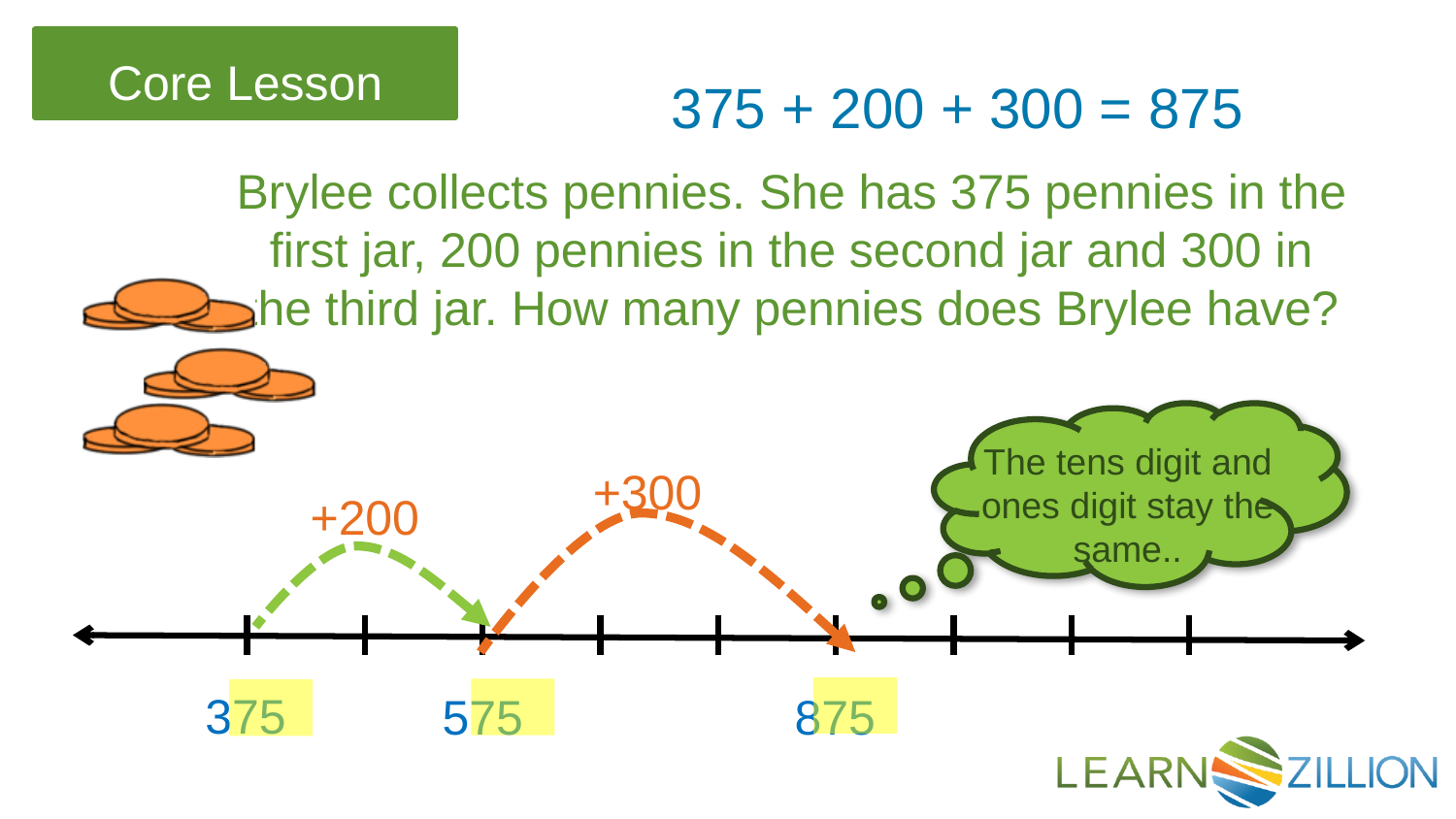

375 + 200 + 300 = 875
Brylee collects pennies. She has 375 pennies in the first jar, 200 pennies in the second jar and 300 in the third jar. How many pennies does Brylee have?

The tens digit and ones digit stay the same..
+300
+200

375

575

875